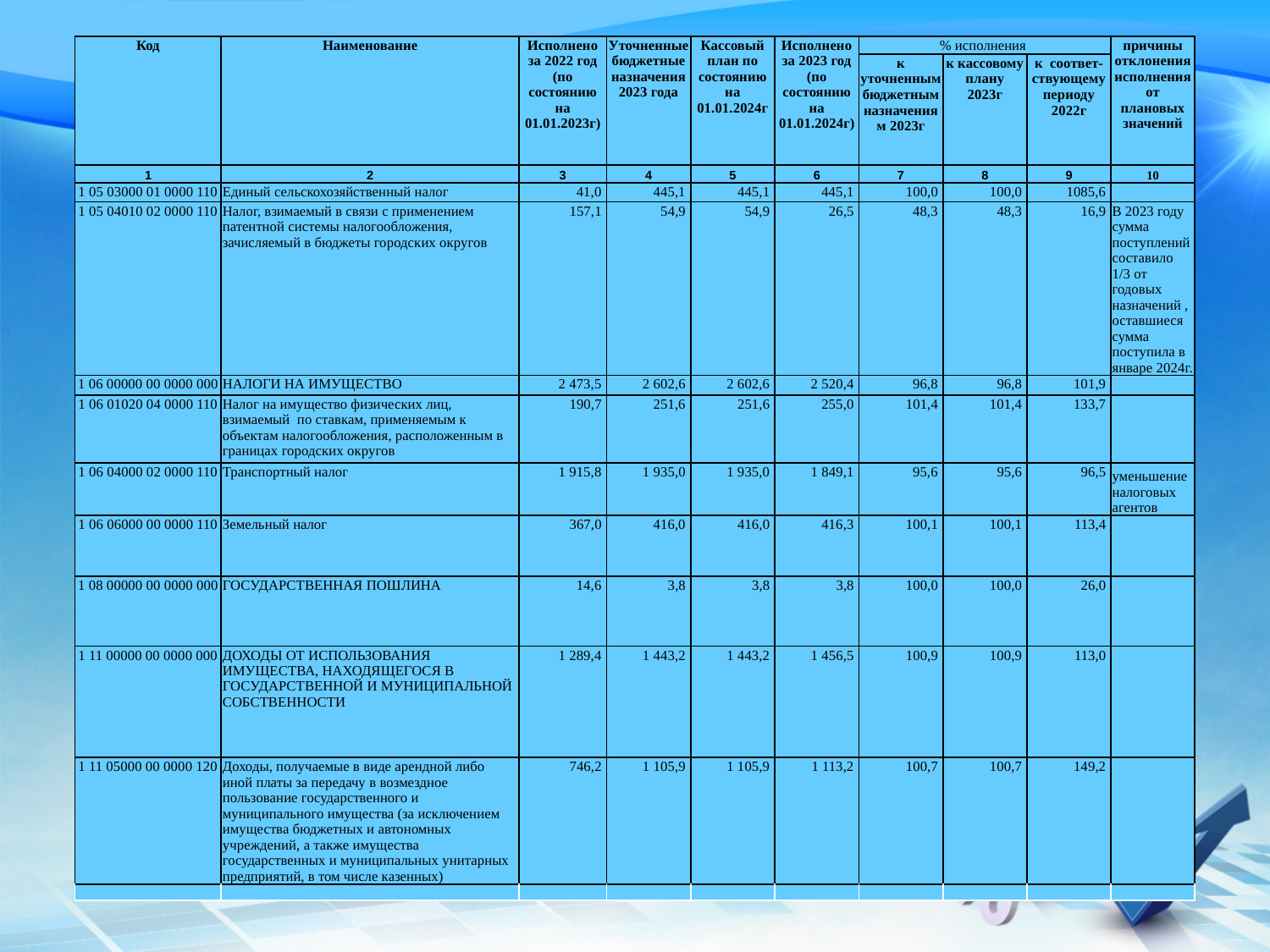

| Код | Наименование | Исполнено за 2022 год (по состоянию на 01.01.2023г) | Уточненные бюджетные назначения 2023 года | Кассовый план по состоянию на 01.01.2024г | Исполнено за 2023 год (по состоянию на 01.01.2024г) | % исполнения |  |  | причины отклонения исполнения от плановых значений |
| --- | --- | --- | --- | --- | --- | --- | --- | --- | --- |
|  |  |  |  |  |  | к уточненным бюджетным назначениям 2023г | к кассовому плану 2023г | к соответ-ствующему периоду 2022г |  |
| 1 | 2 | 3 | 4 | 5 | 6 | 7 | 8 | 9 | 10 |
| 1 05 03000 01 0000 110 | Единый сельскохозяйственный налог | 41,0 | 445,1 | 445,1 | 445,1 | 100,0 | 100,0 | 1085,6 |  |
| 1 05 04010 02 0000 110 | Налог, взимаемый в связи с применением патентной системы налогообложения, зачисляемый в бюджеты городских округов | 157,1 | 54,9 | 54,9 | 26,5 | 48,3 | 48,3 | 16,9 | В 2023 году сумма поступлений составило 1/3 от годовых назначений ,оставшиеся сумма поступила в январе 2024г. |
| 1 06 00000 00 0000 000 | НАЛОГИ НА ИМУЩЕСТВО | 2 473,5 | 2 602,6 | 2 602,6 | 2 520,4 | 96,8 | 96,8 | 101,9 |  |
| 1 06 01020 04 0000 110 | Налог на имущество физических лиц, взимаемый по ставкам, применяемым к объектам налогообложения, расположенным в границах городских округов | 190,7 | 251,6 | 251,6 | 255,0 | 101,4 | 101,4 | 133,7 |  |
| 1 06 04000 02 0000 110 | Транспортный налог | 1 915,8 | 1 935,0 | 1 935,0 | 1 849,1 | 95,6 | 95,6 | 96,5 | уменьшение налоговых агентов |
| 1 06 06000 00 0000 110 | Земельный налог | 367,0 | 416,0 | 416,0 | 416,3 | 100,1 | 100,1 | 113,4 |  |
| 1 08 00000 00 0000 000 | ГОСУДАРСТВЕННАЯ ПОШЛИНА | 14,6 | 3,8 | 3,8 | 3,8 | 100,0 | 100,0 | 26,0 |  |
| 1 11 00000 00 0000 000 | ДОХОДЫ ОТ ИСПОЛЬЗОВАНИЯ ИМУЩЕСТВА, НАХОДЯЩЕГОСЯ В ГОСУДАРСТВЕННОЙ И МУНИЦИПАЛЬНОЙ СОБСТВЕННОСТИ | 1 289,4 | 1 443,2 | 1 443,2 | 1 456,5 | 100,9 | 100,9 | 113,0 |  |
| 1 11 05000 00 0000 120 | Доходы, получаемые в виде арендной либо иной платы за передачу в возмездное пользование государственного и муниципального имущества (за исключением имущества бюджетных и автономных учреждений, а также имущества государственных и муниципальных унитарных предприятий, в том числе казенных) | 746,2 | 1 105,9 | 1 105,9 | 1 113,2 | 100,7 | 100,7 | 149,2 |  |
|  |  |  |  |  |  |  |  |  |  |